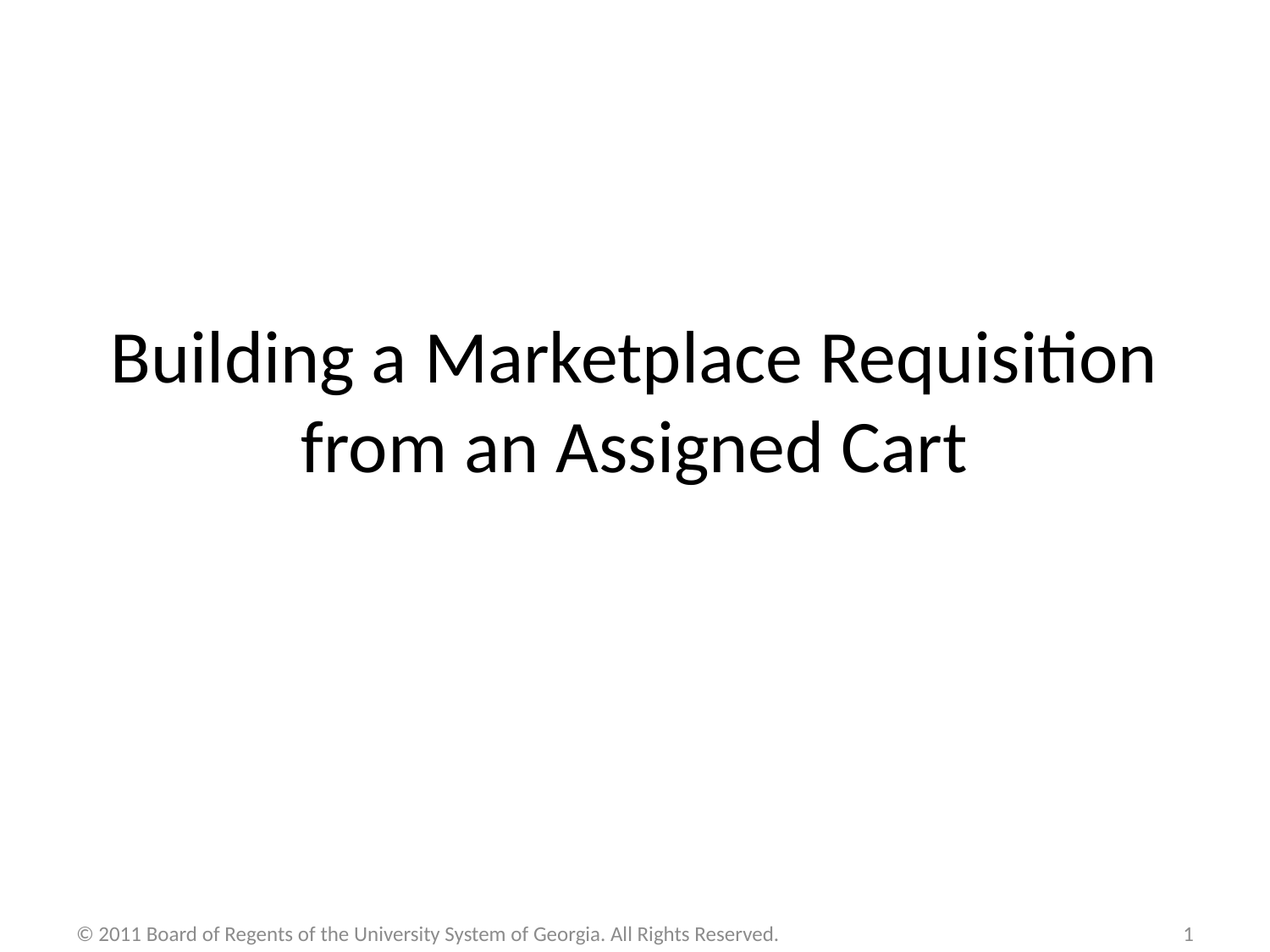

# Building a Marketplace Requisition from an Assigned Cart

© 2011 Board of Regents of the University System of Georgia. All Rights Reserved.
1